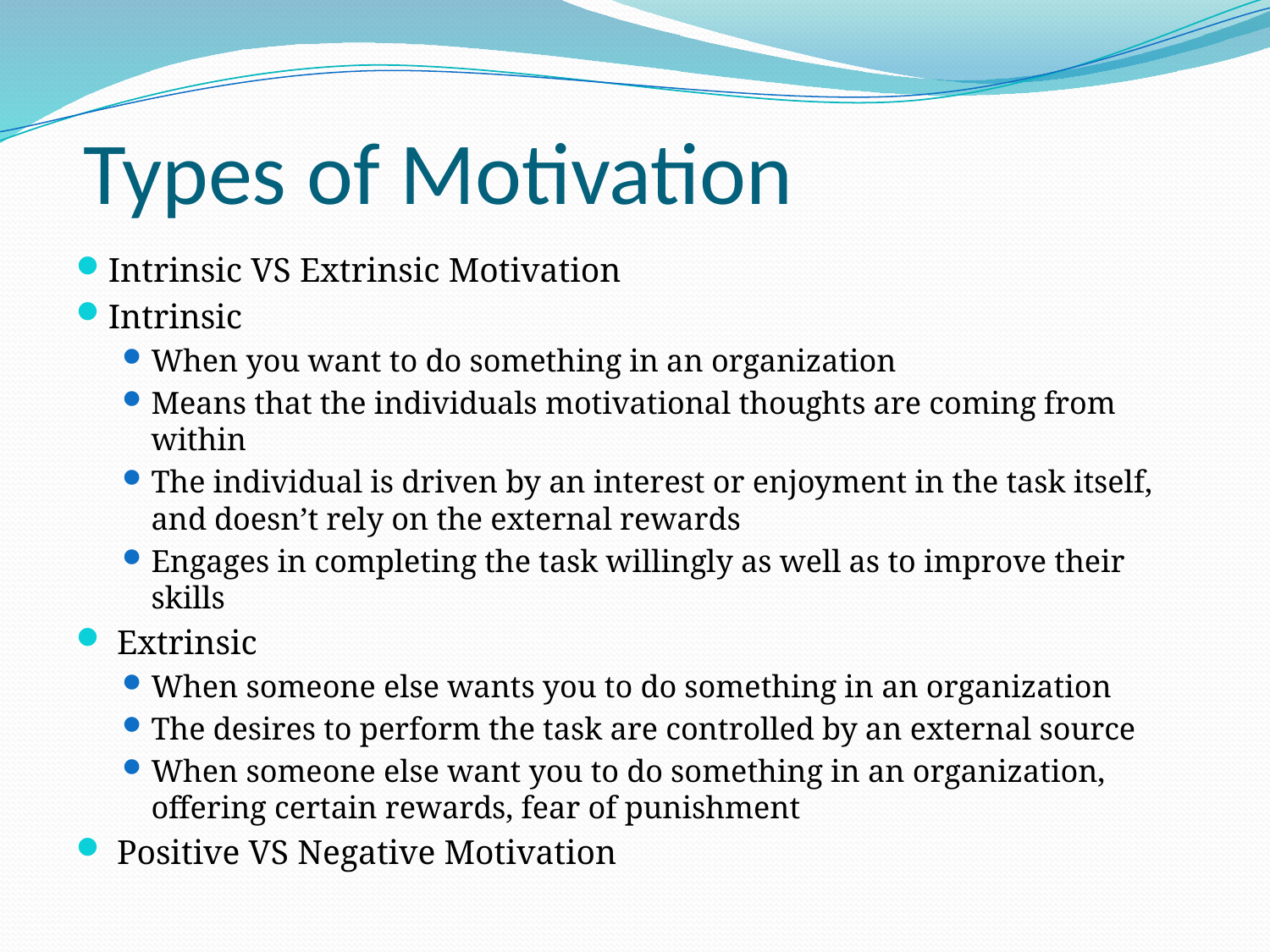

# Types of Motivation
Intrinsic VS Extrinsic Motivation
Intrinsic
When you want to do something in an organization
Means that the individuals motivational thoughts are coming from within
The individual is driven by an interest or enjoyment in the task itself, and doesn’t rely on the external rewards
Engages in completing the task willingly as well as to improve their skills
 Extrinsic
When someone else wants you to do something in an organization
The desires to perform the task are controlled by an external source
When someone else want you to do something in an organization, offering certain rewards, fear of punishment
 Positive VS Negative Motivation